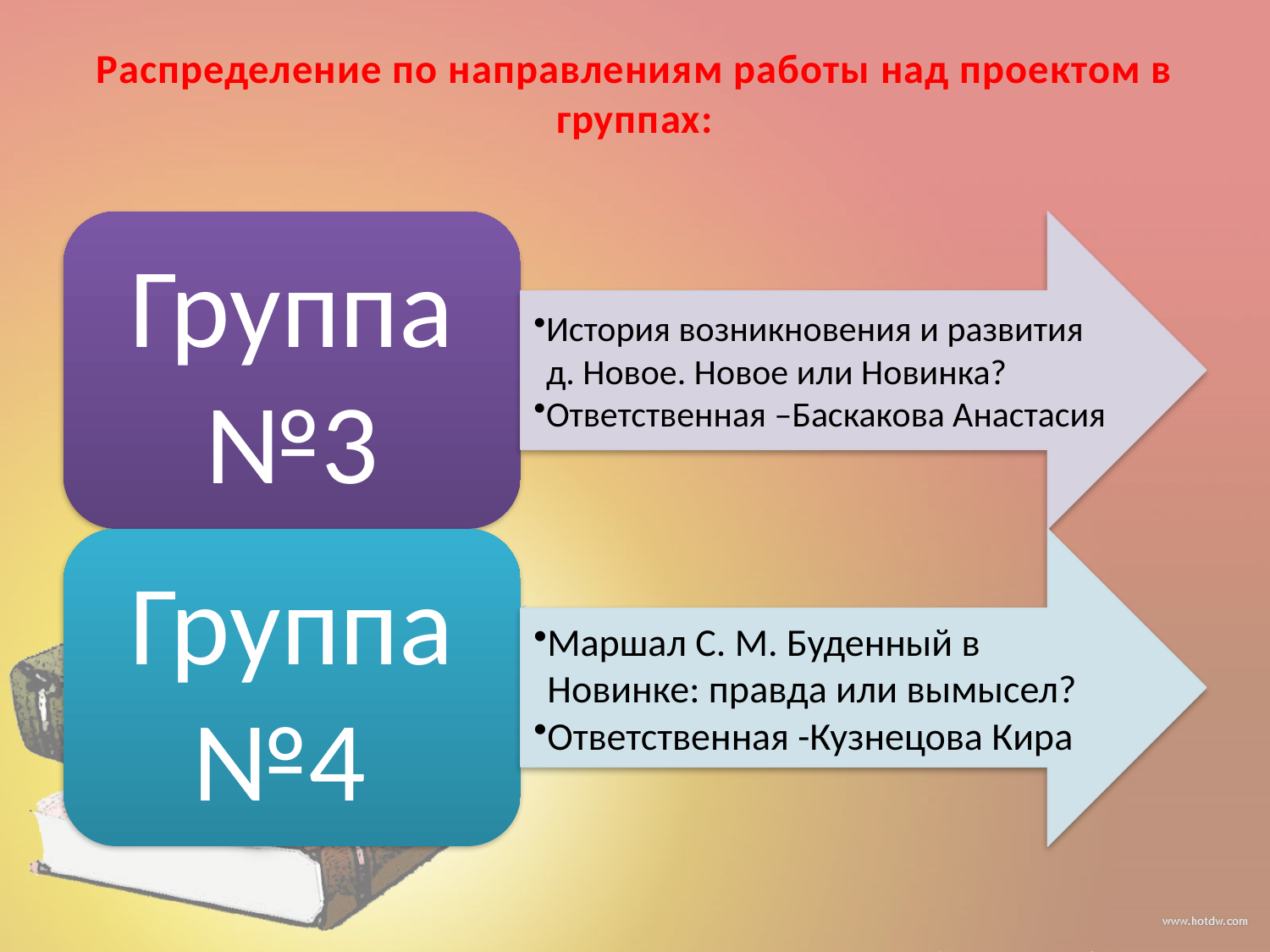

# Распределение по направлениям работы над проектом в группах:
Группа№3
История возникновения и развития д. Новое. Новое или Новинка?
Ответственная –Баскакова Анастасия
Группа№4
Маршал С. М. Буденный в Новинке: правда или вымысел?
Ответственная -Кузнецова Кира